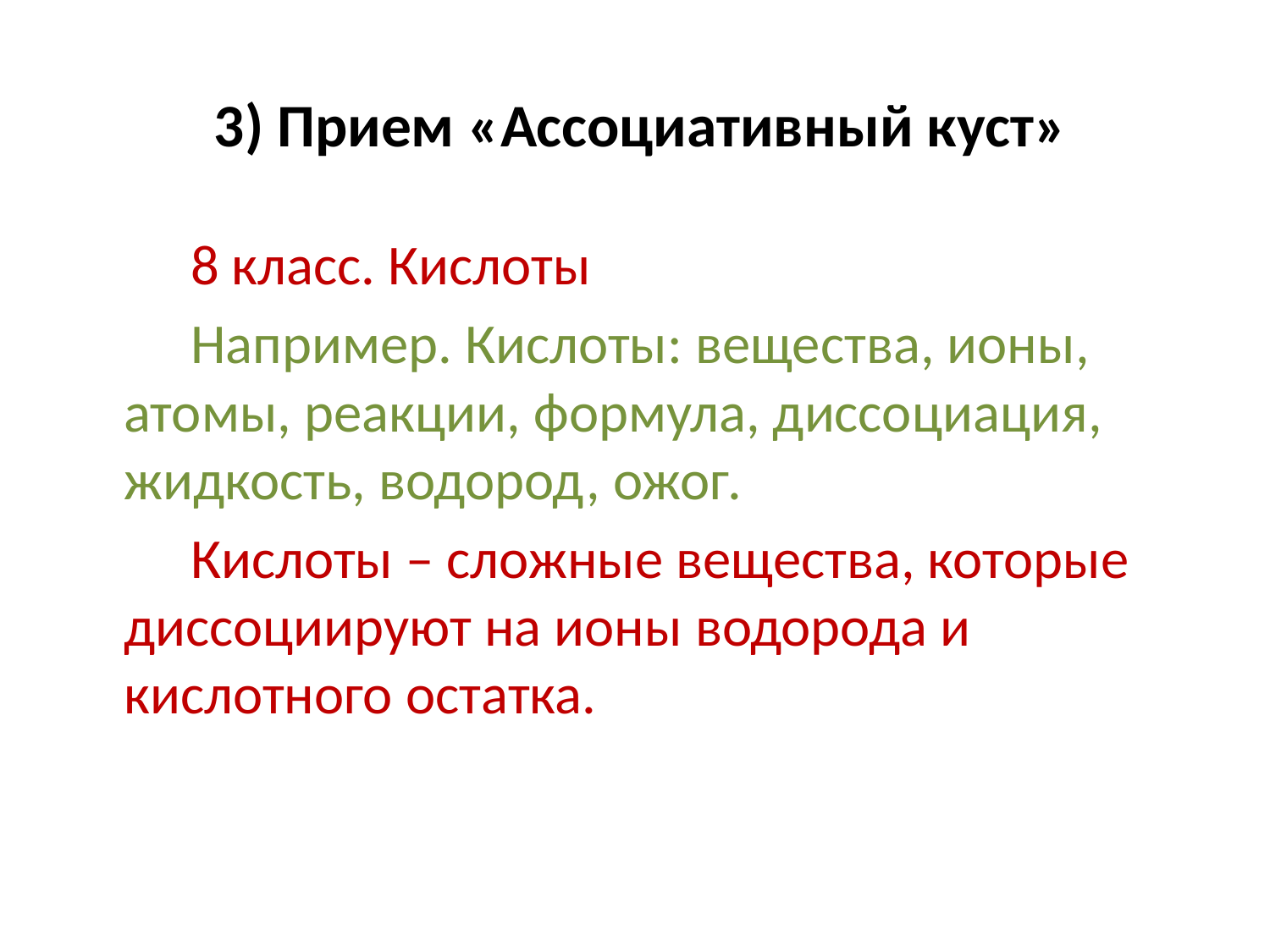

# 3) Прием «Ассоциативный куст»
         8 класс. Кислоты
         Например. Кислоты: вещества, ионы, атомы, реакции, формула, диссоциация,  жидкость, водород, ожог.
         Кислоты – сложные вещества, которые диссоциируют на ионы водорода и кислотного остатка.